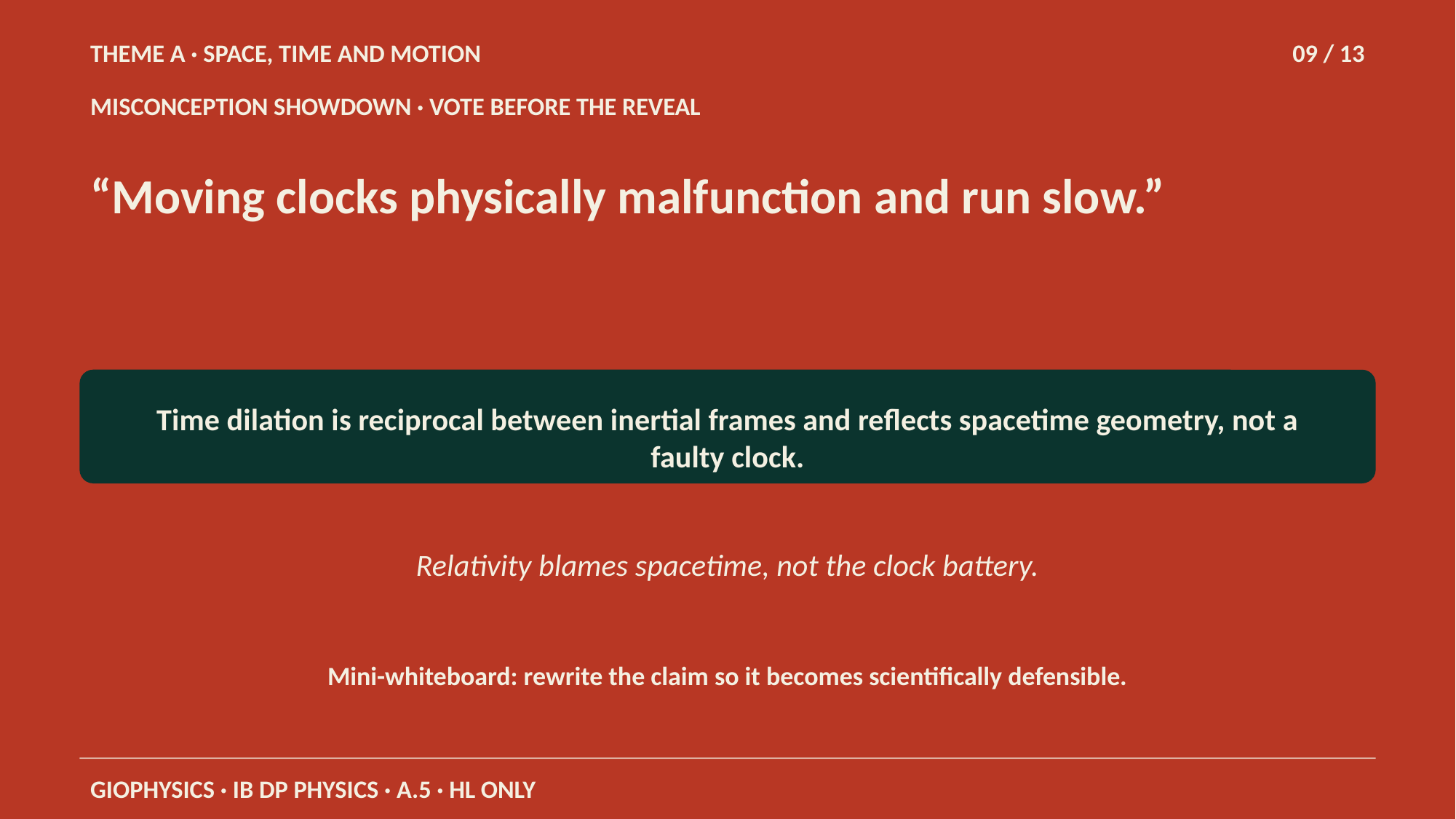

THEME A · SPACE, TIME AND MOTION
09 / 13
MISCONCEPTION SHOWDOWN · VOTE BEFORE THE REVEAL
“Moving clocks physically malfunction and run slow.”

Time dilation is reciprocal between inertial frames and reflects spacetime geometry, not a faulty clock.
Relativity blames spacetime, not the clock battery.
Mini-whiteboard: rewrite the claim so it becomes scientifically defensible.

GIOPHYSICS · IB DP PHYSICS · A.5 · HL ONLY